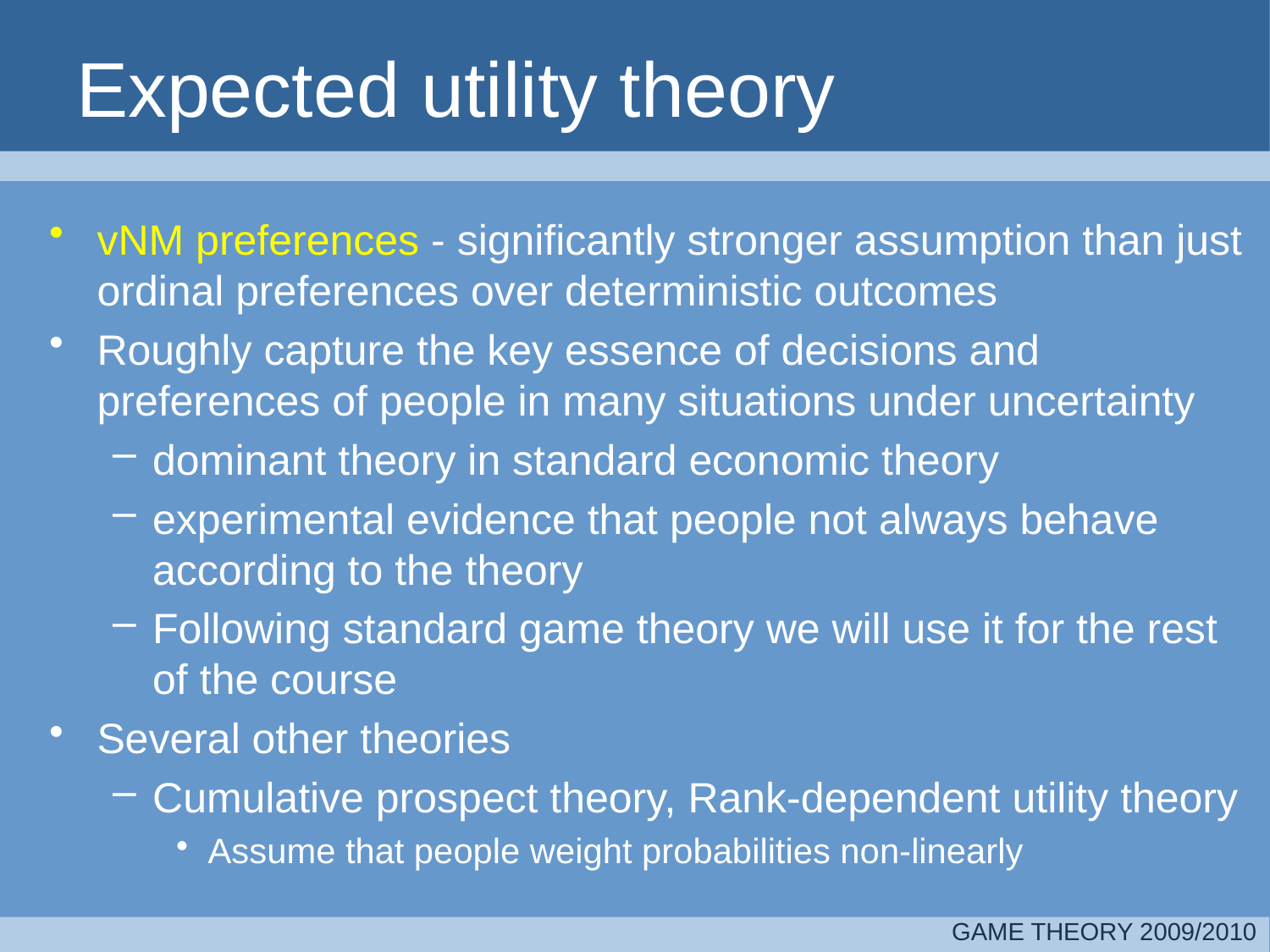

# Expected utility theory
vNM preferences - significantly stronger assumption than just ordinal preferences over deterministic outcomes
Roughly capture the key essence of decisions and preferences of people in many situations under uncertainty
dominant theory in standard economic theory
experimental evidence that people not always behave according to the theory
Following standard game theory we will use it for the rest of the course
Several other theories
Cumulative prospect theory, Rank-dependent utility theory
Assume that people weight probabilities non-linearly

¼ (L,L)+ ¼ (L,M)+ ½ (L,R) when she is playing L
or ¼ (R,L)+ ¼ (R,M)+ ½ (R,R) when she is playing R
or   p(¼ (L,L)+ ¼ (L,M)+ ½ (L,R)) +
       + (1-p)(¼ (R,L)+ ¼ (R,M)+ ½ (R,R))
When she is playing L with probability p and R with (1-p)
Ordinal preferences are not enough to represent preferences over lotteries
von Neumann-Morgenstern (vNM) preferences – represented by expected value of utility (payoff) function

GAME THEORY 2009/2010